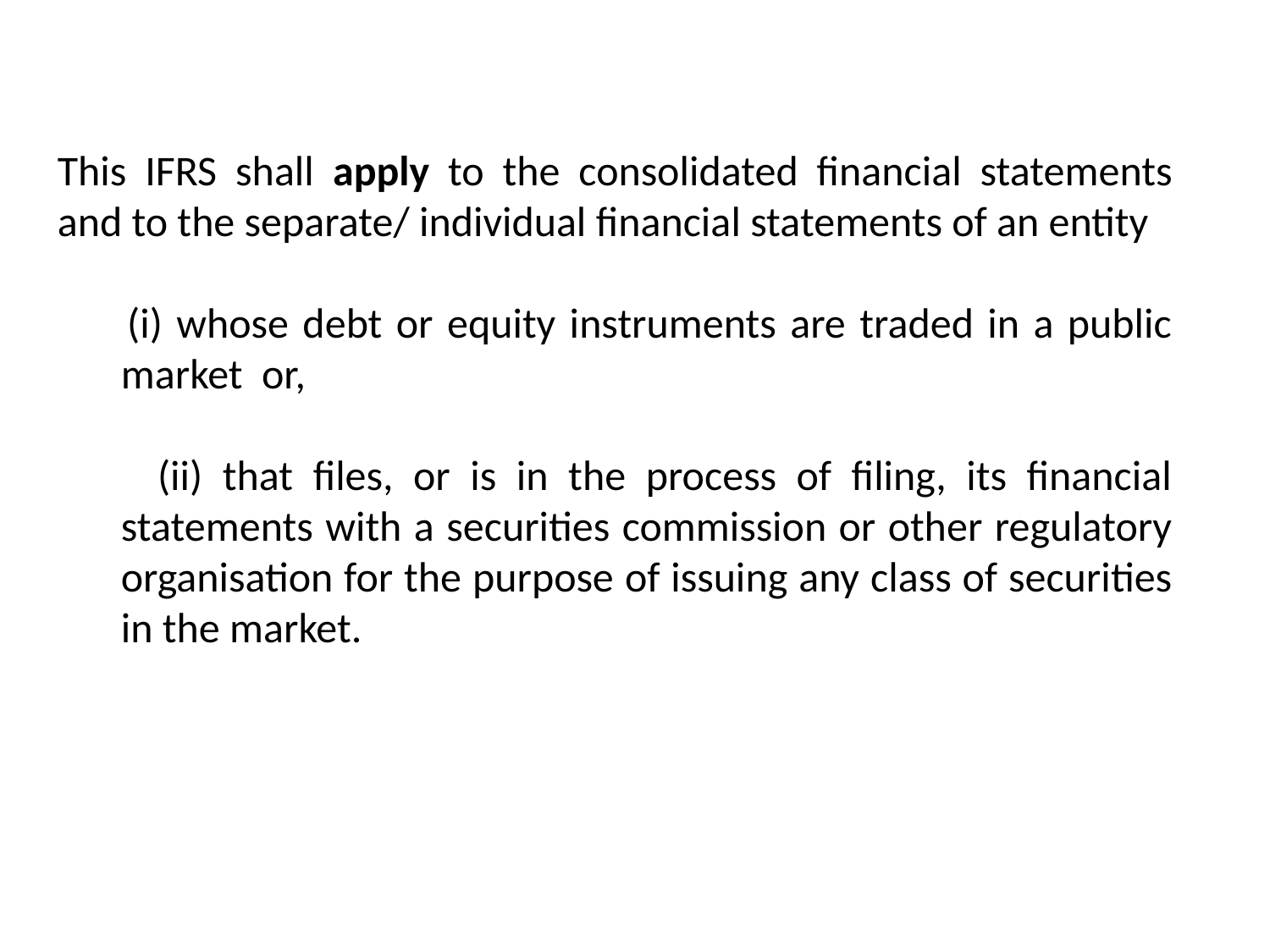

This IFRS shall apply to the consolidated financial statements and to the separate/ individual financial statements of an entity

     (i) whose debt or equity instruments are traded in a public market  or,

     (ii) that files, or is in the process of filing, its financial statements with a securities commission or other regulatory organisation for the purpose of issuing any class of securities in the market.